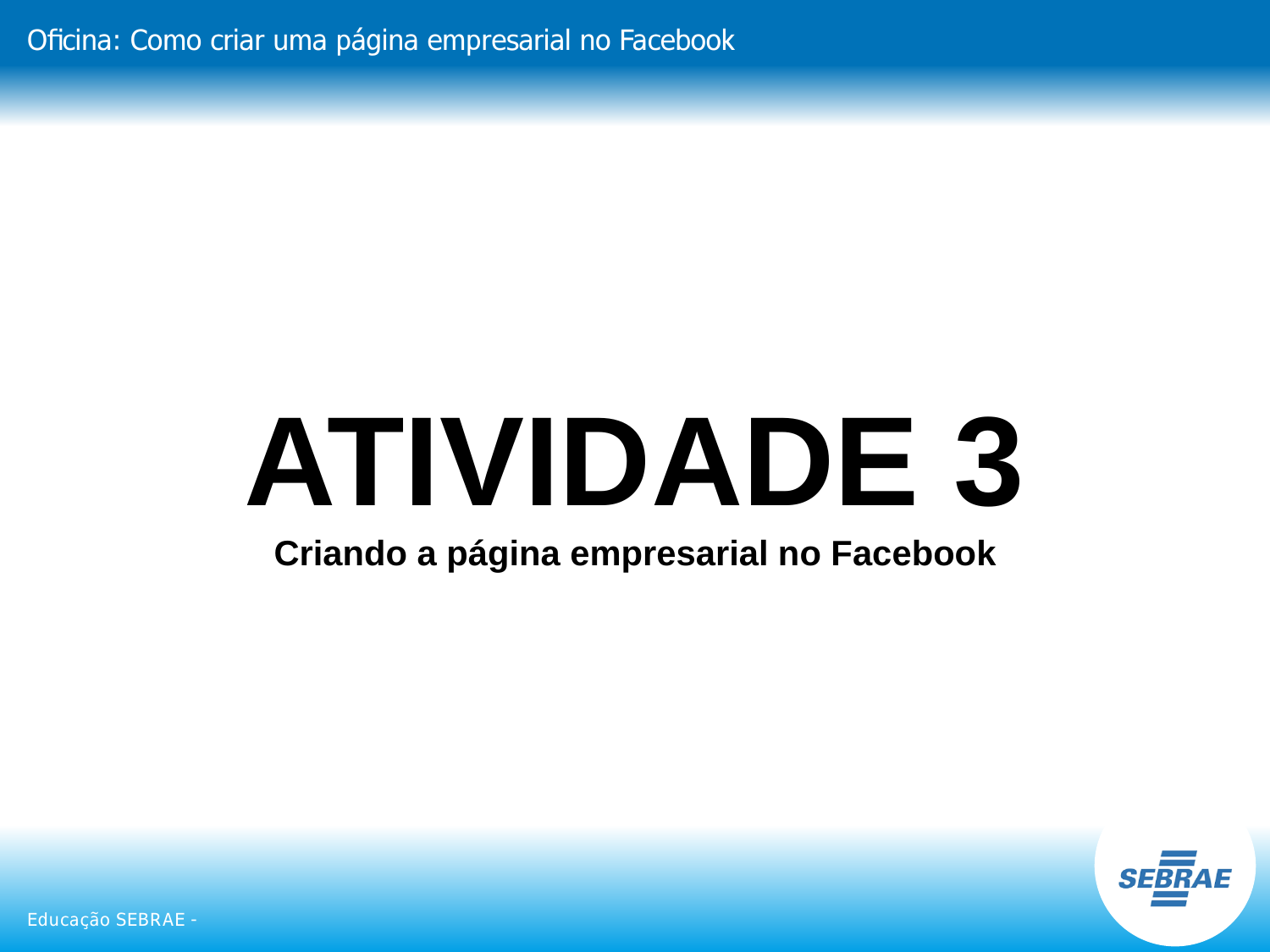

ATIVIDADE 3
Criando a página empresarial no Facebook